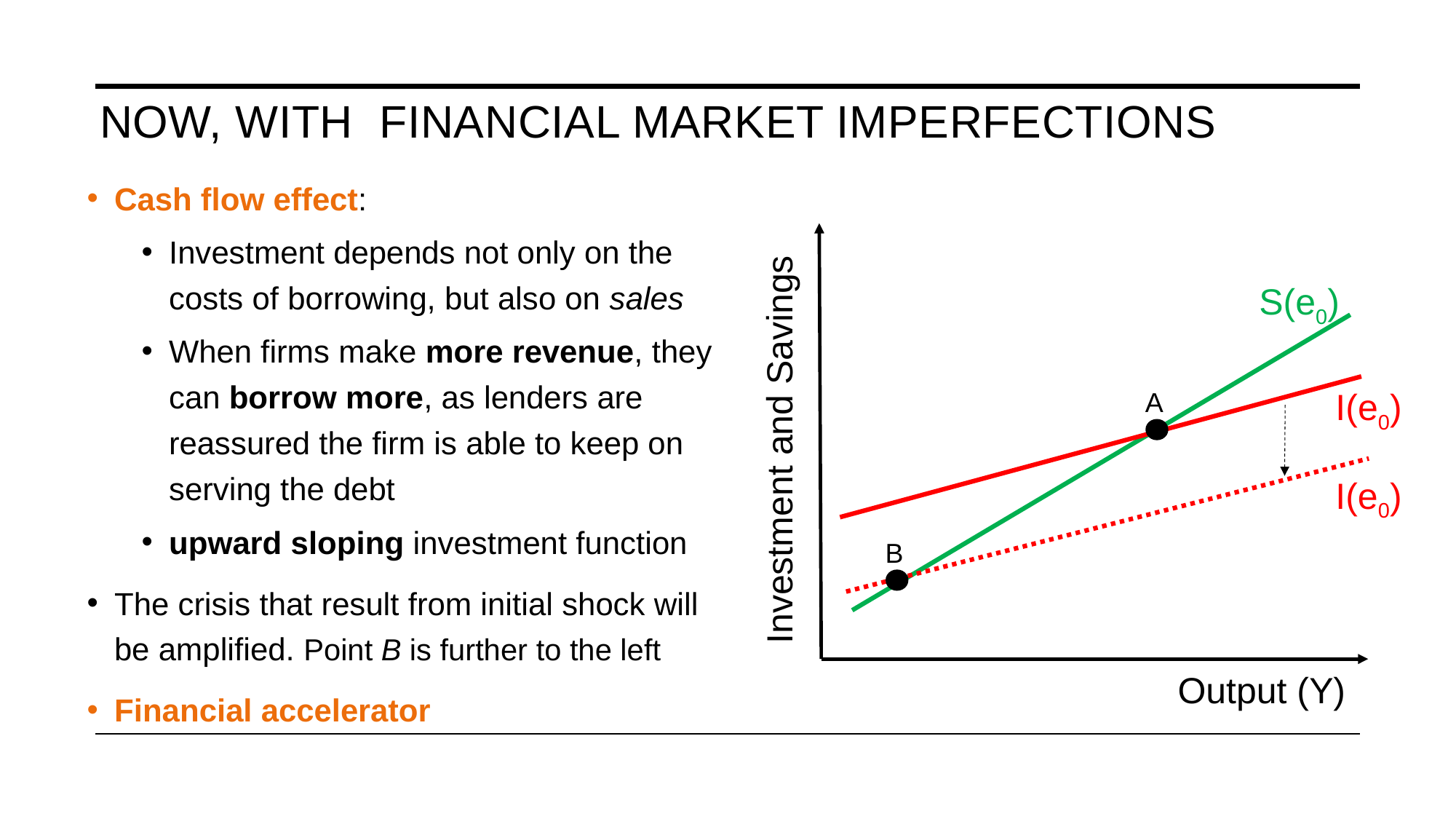

# Now, with  financial market imperfections
Cash flow effect:
Investment depends not only on the costs of borrowing, but also on sales
When firms make more revenue, they can borrow more, as lenders are reassured the firm is able to keep on serving the debt
upward sloping investment function
The crisis that result from initial shock will be amplified. Point B is further to the left
Financial accelerator

S(e0)

I(e0)
A

Investment and Savings

I(e0)
B

Output (Y)